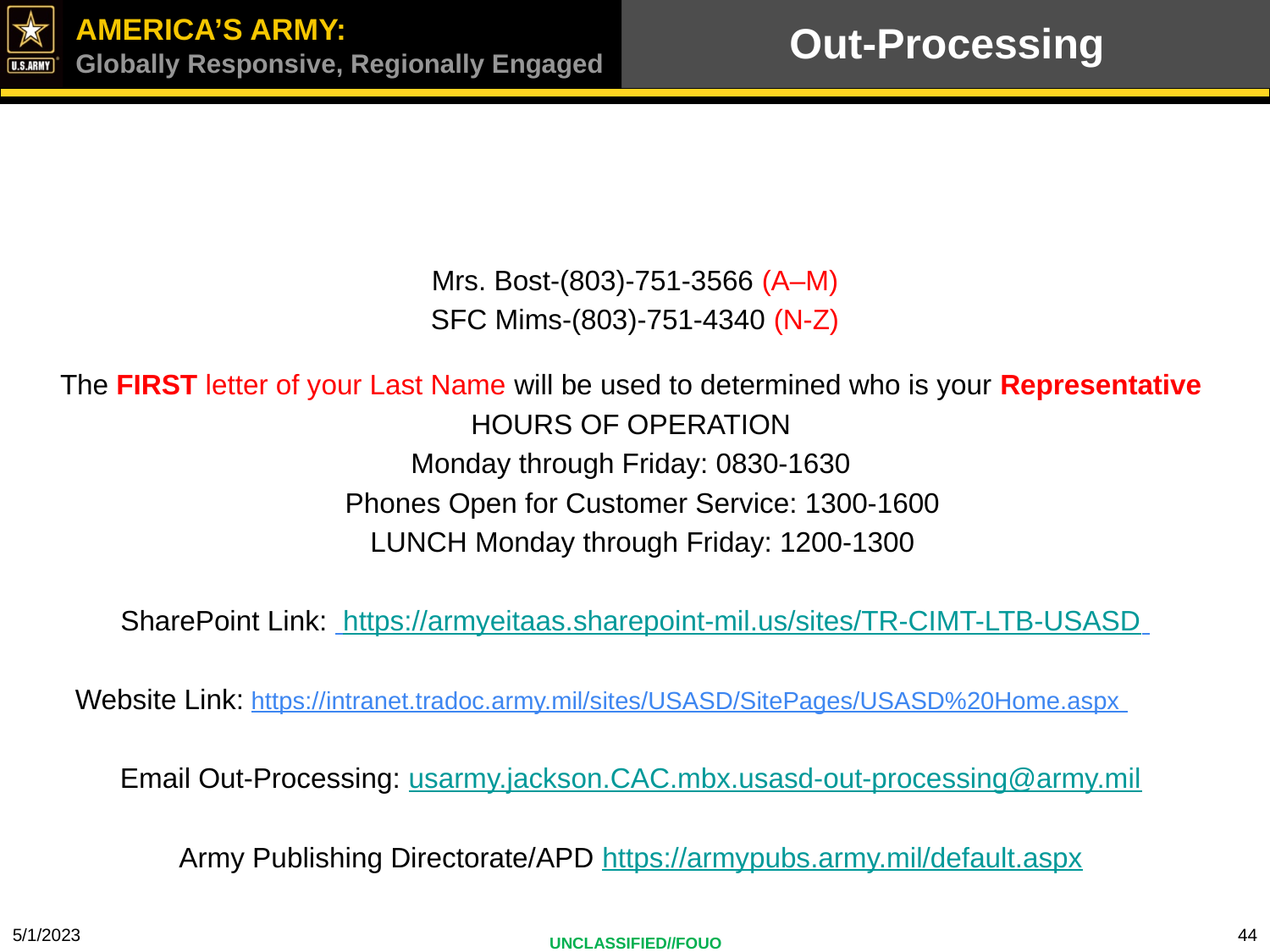

# Out-Processing
Mrs. Bost-(803)-751-3566 (A–M)
SFC Mims-(803)-751-4340 (N-Z)

The FIRST letter of your Last Name will be used to determined who is your Representative
HOURS OF OPERATION
Monday through Friday: 0830-1630
  Phones Open for Customer Service: 1300-1600
  LUNCH Monday through Friday: 1200-1300

SharePoint Link:  https://armyeitaas.sharepoint-mil.us/sites/TR-CIMT-LTB-USASD

 Website Link: https://intranet.tradoc.army.mil/sites/USASD/SitePages/USASD%20Home.aspx

Email Out-Processing: usarmy.jackson.CAC.mbx.usasd-out-processing@army.mil

Army Publishing Directorate/APD https://armypubs.army.mil/default.aspx

5/1/2023
44